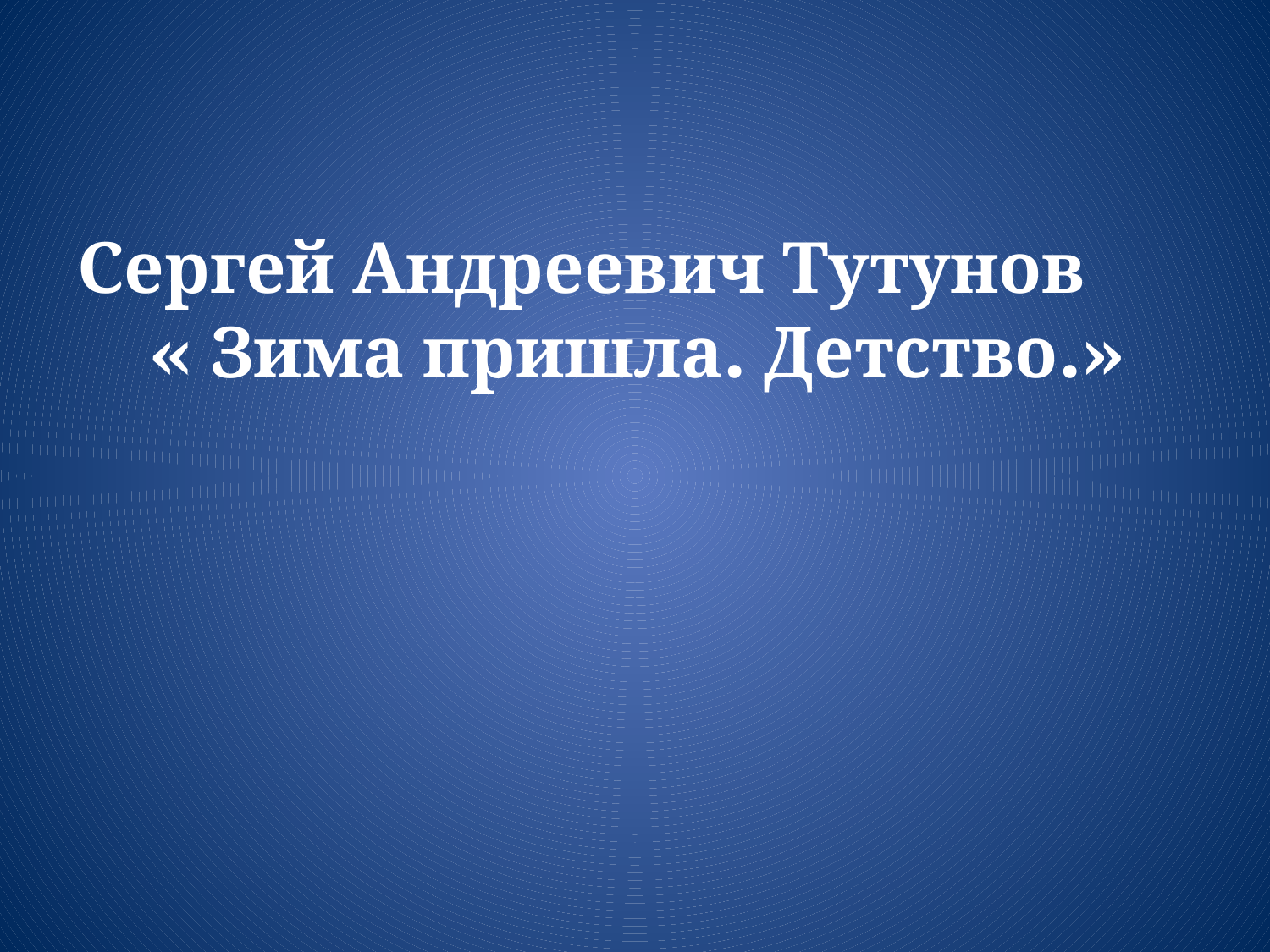

Сергей Андреевич Тутунов
    « Зима пришла. Детство.»